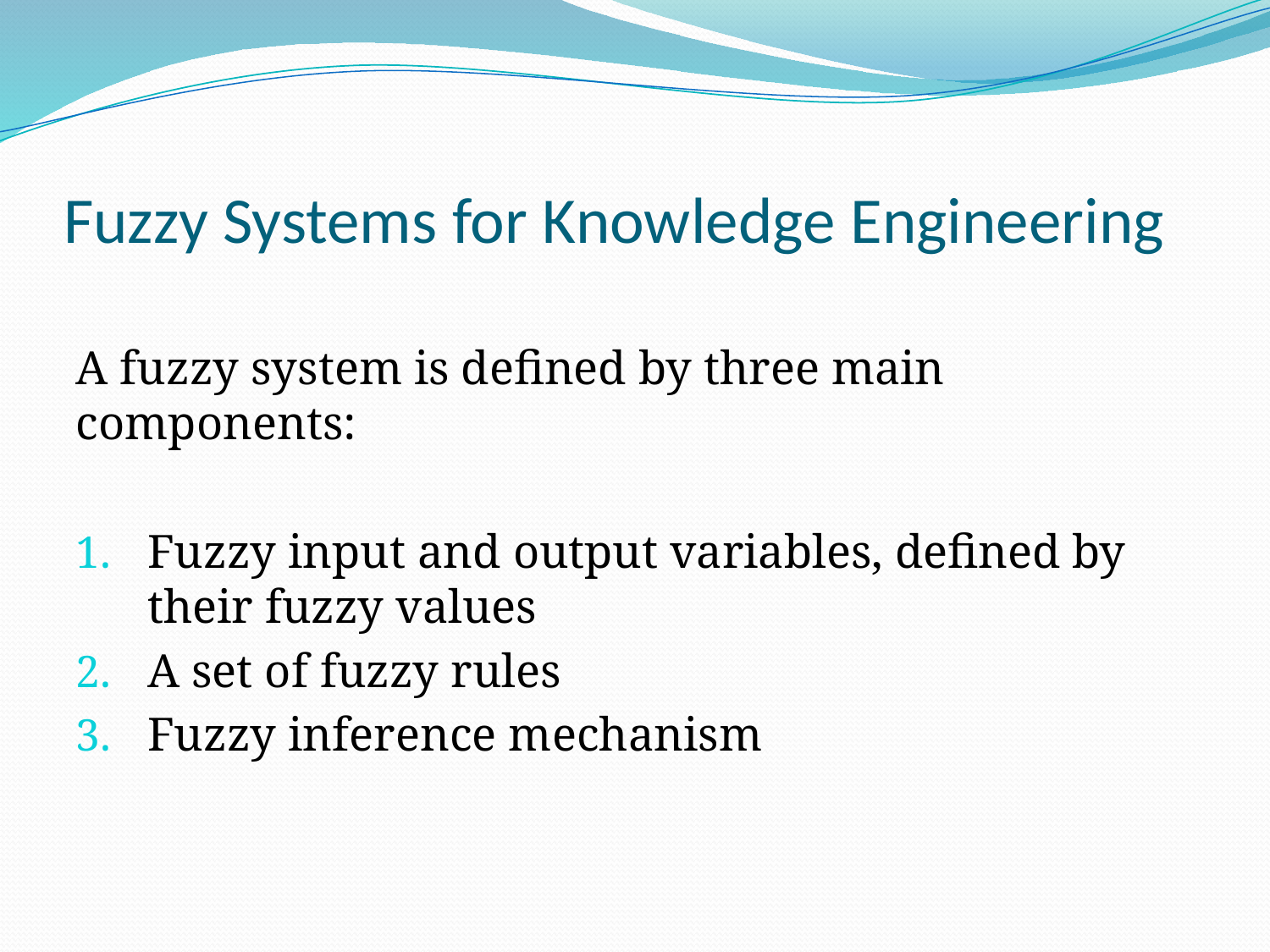

# Fuzzy Systems for Knowledge Engineering

A fuzzy system is defined by three main components:

Fuzzy input and output variables, defined by their fuzzy values
A set of fuzzy rules
Fuzzy inference mechanism